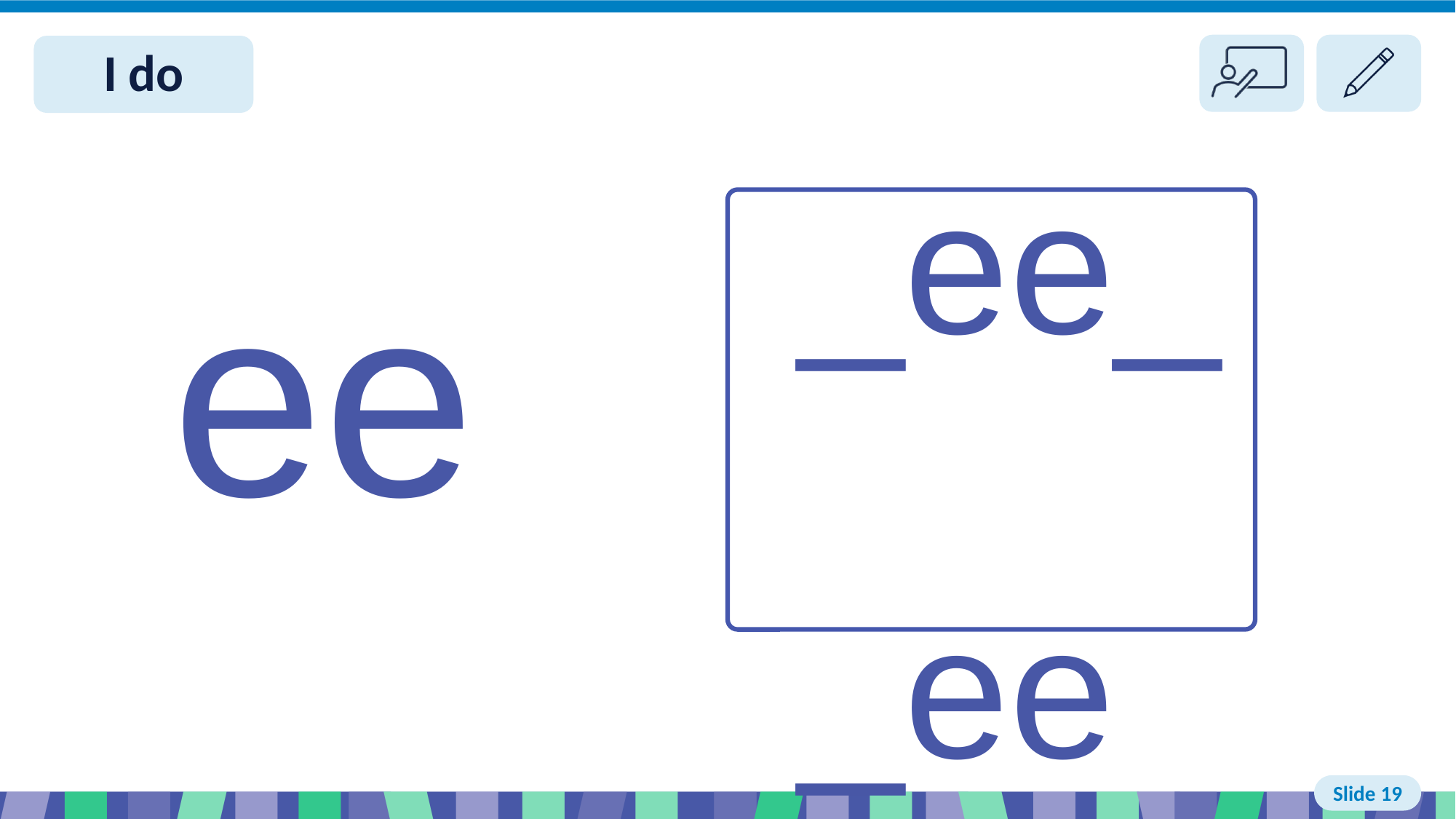

# Slide 19 I do
_ee_
_ee

 ee